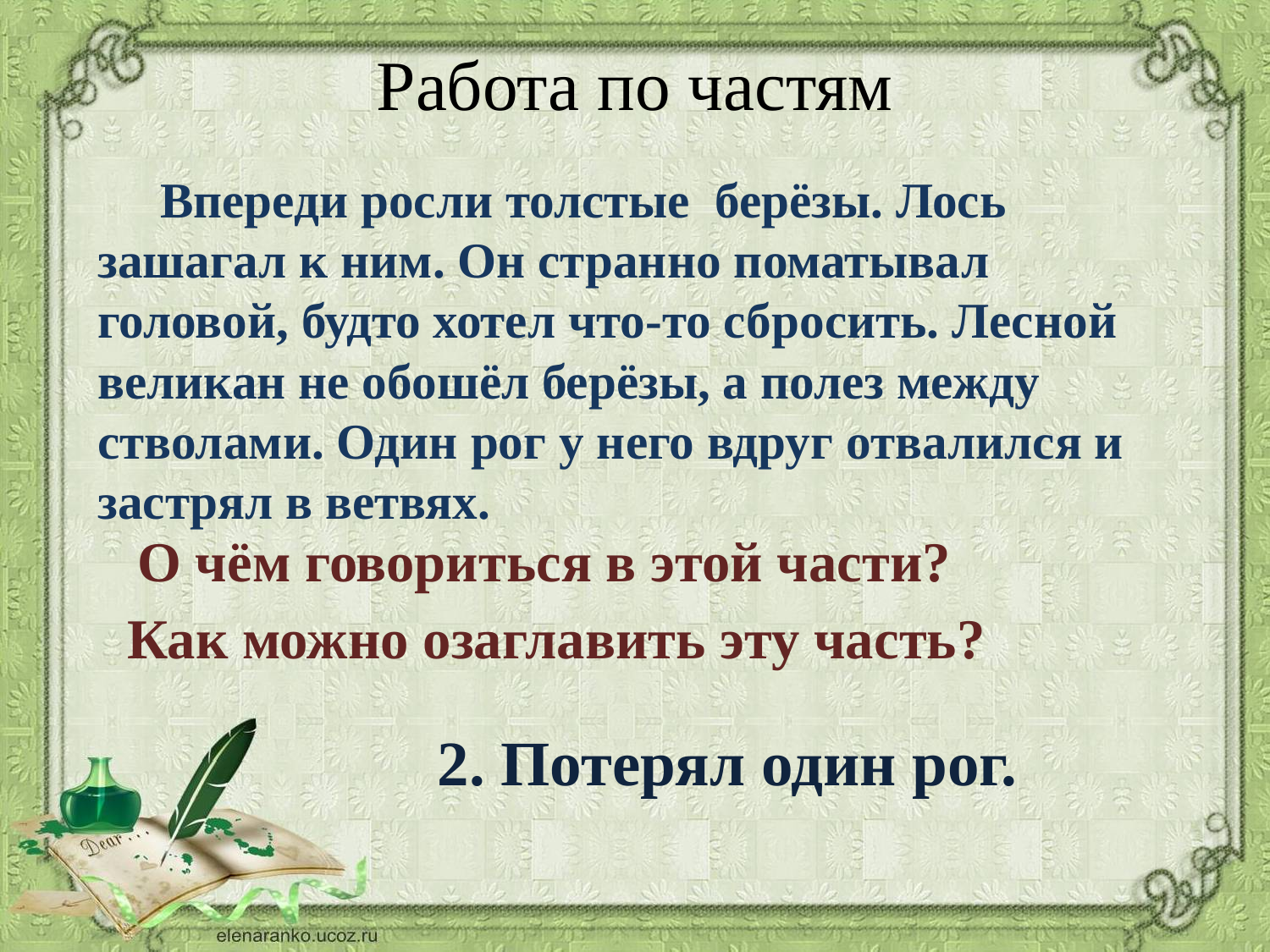

# Работа по частям
     Впереди росли толстые  берёзы. Лось зашагал к ним. Он странно поматывал головой, будто хотел что-то сбросить. Лесной великан не обошёл берёзы, а полез между стволами. Один рог у него вдруг отвалился и застрял в ветвях.
О чём говориться в этой части?
Как можно озаглавить эту часть?
2. Потерял один рог.